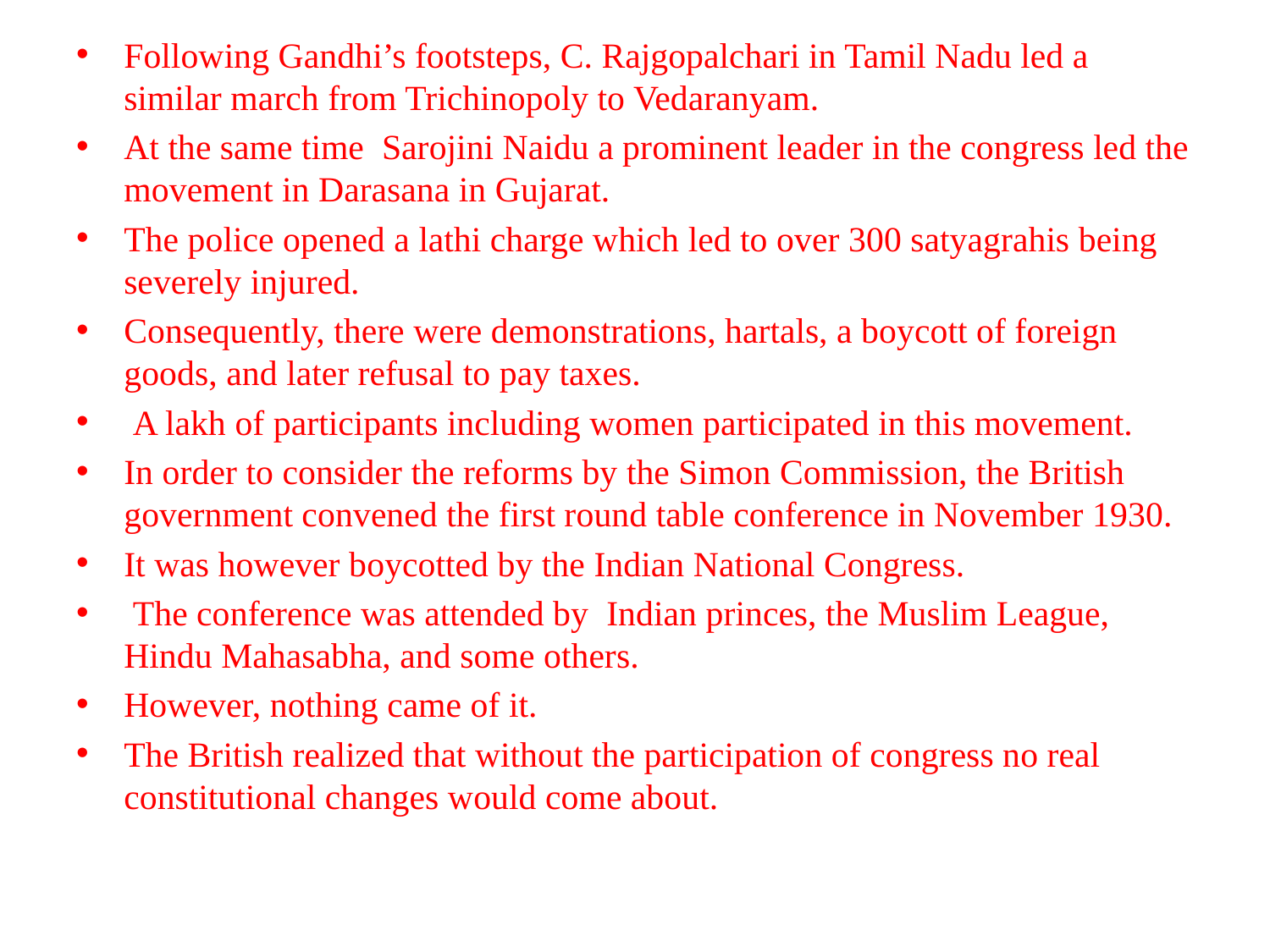

Following Gandhi’s footsteps, C. Rajgopalchari in Tamil Nadu led a similar march from Trichinopoly to Vedaranyam.
At the same time  Sarojini Naidu a prominent leader in the congress led the movement in Darasana in Gujarat.
The police opened a lathi charge which led to over 300 satyagrahis being severely injured.
Consequently, there were demonstrations, hartals, a boycott of foreign goods, and later refusal to pay taxes.
 A lakh of participants including women participated in this movement.
In order to consider the reforms by the Simon Commission, the British government convened the first round table conference in November 1930.
It was however boycotted by the Indian National Congress.
 The conference was attended by  Indian princes, the Muslim League, Hindu Mahasabha, and some others.
However, nothing came of it.
The British realized that without the participation of congress no real constitutional changes would come about.